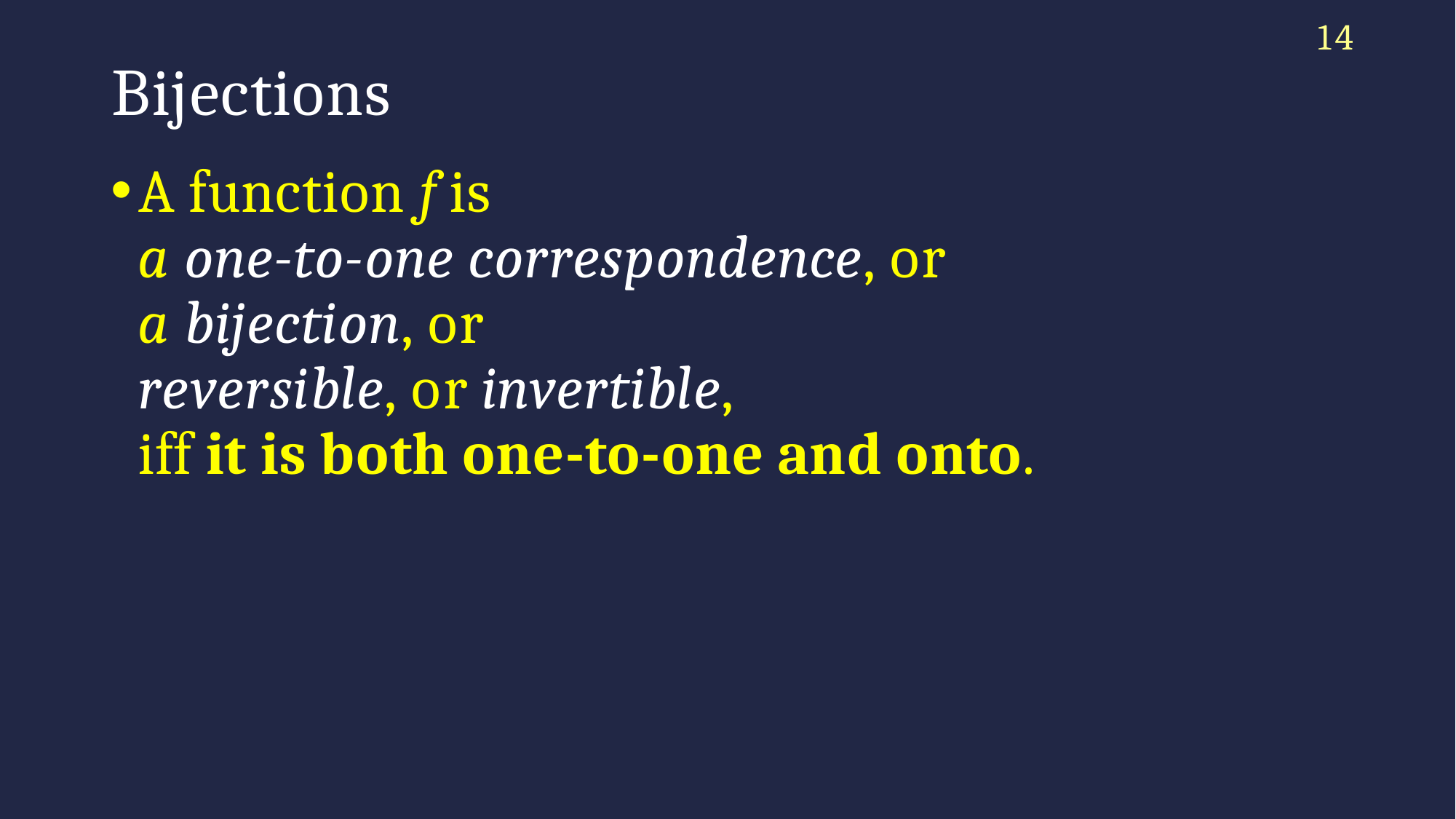

14
# Bijections
A function f is
a one-to-one correspondence, or
a bijection, or
reversible, or invertible,
iff it is both one-to-one and onto.